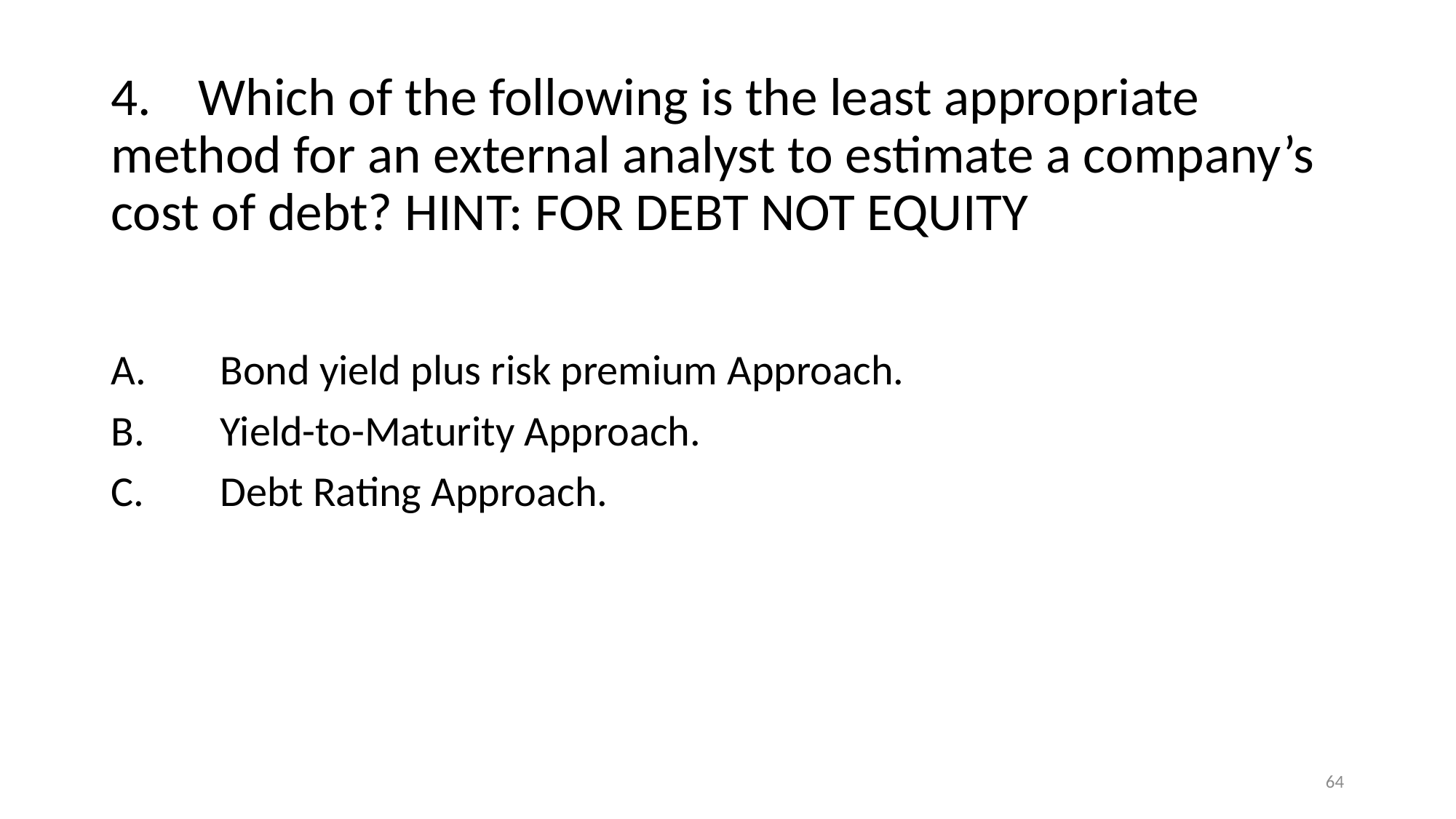

# 4.	Which of the following is the least appropriate method for an external analyst to estimate a company’s cost of debt? HINT: FOR DEBT NOT EQUITY
A.	Bond yield plus risk premium Approach.
B.	Yield-to-Maturity Approach.
C.	Debt Rating Approach.
64